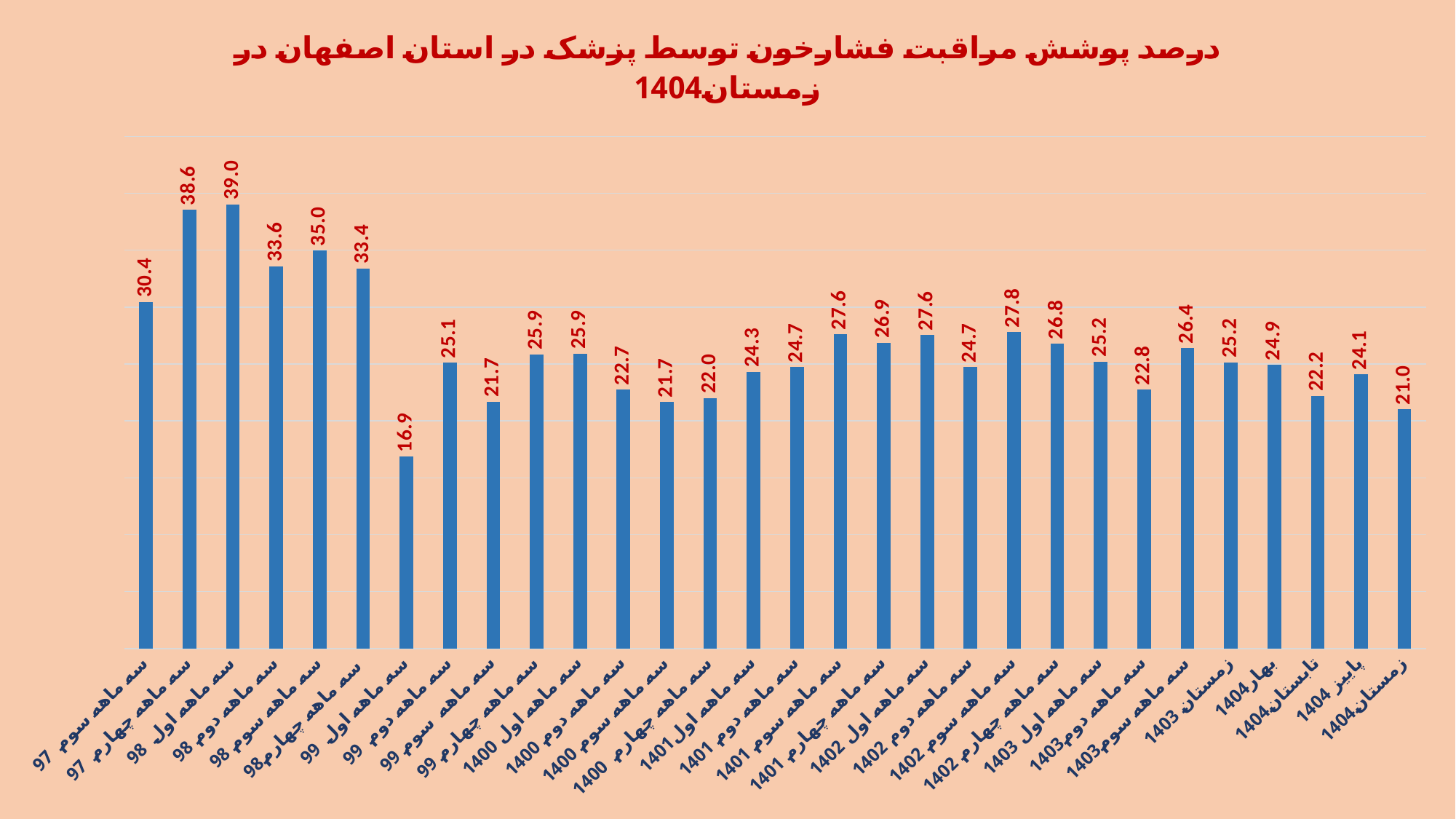

### Chart: درصد پوشش مراقبت فشارخون توسط پزشک در استان اصفهان در زمستان1404

| Category |  |
|---|---|
| سه ماهه سوم  97 | 30.437329316810818 |
| سه ماهه چهارم  97 | 38.55986904270752 |
| سه ماهه اول  98 | 39.02098877344676 |
| سه ماهه دوم 98 | 33.5811622090676 |
| سه ماهه سوم 98 | 34.95046337585793 |
| سه ماهه چهارم98  | 33.39388257353803 |
| سه ماهه اول  99 | 16.867062184135353 |
| سه ماهه دوم  99 | 25.100902434297556 |
| سه ماهه  سوم 99 | 21.68469121962478 |
| سه ماهه چهارم 99 | 25.850141440169004 |
| سه ماهه اول 1400 | 25.89279969113957 |
| سه ماهه دوم 1400 | 22.73930719721727 |
| سه ماهه سوم 1400 | 21.669886257153976 |
| سه ماهه چهارم  1400 | 22.019455252918288 |
| سه ماهه اول1401 | 24.305567586108925 |
| سه ماهه دوم 1401 | 24.73 |
| سه ماهه سوم 1401 | 27.6 |
| سه ماهه چهارم 1401 | 26.86 |
| سه ماهه اول 1402 | 27.55 |
| سه ماهه دوم 1402 | 24.74 |
| سه ماهه سوم 1402 | 27.79 |
| سه ماهه چهارم 1402 | 26.79 |
| سه ماهه اول 1403 | 25.22 |
| سه ماهه دوم1403 | 22.75 |
| سه ماهه سوم1403 | 26.38 |
| زمستان 1403 | 25.15 |
| بهار1404 | 24.94 |
| تابستان1404 | 22.21 |
| پاییز 1404 | 24.08 |
| زمستان1404 | 21.01 |